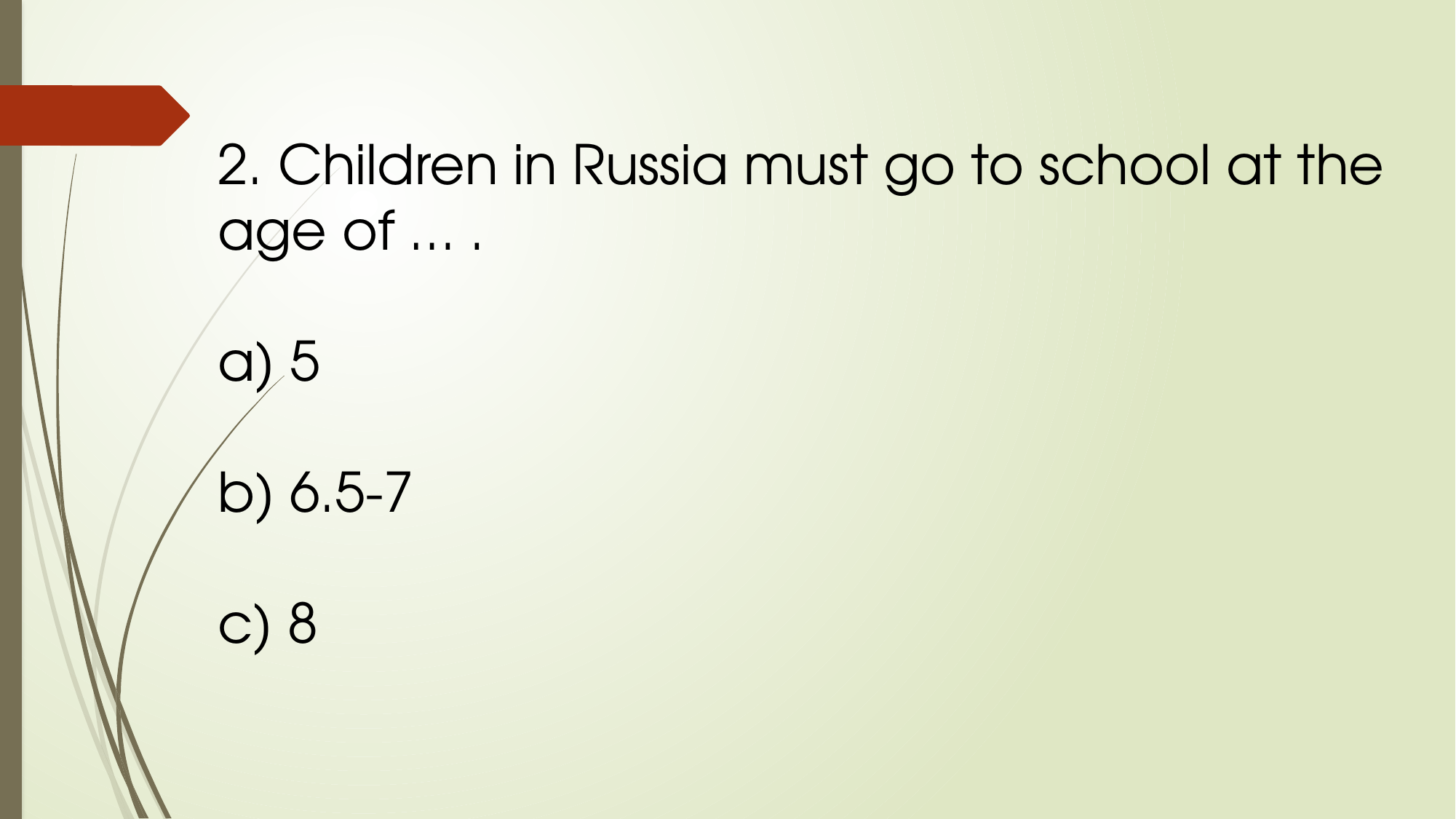

2. Children in Russia must go to school at the age of … .

a) 5

b) 6.5-7

c) 8